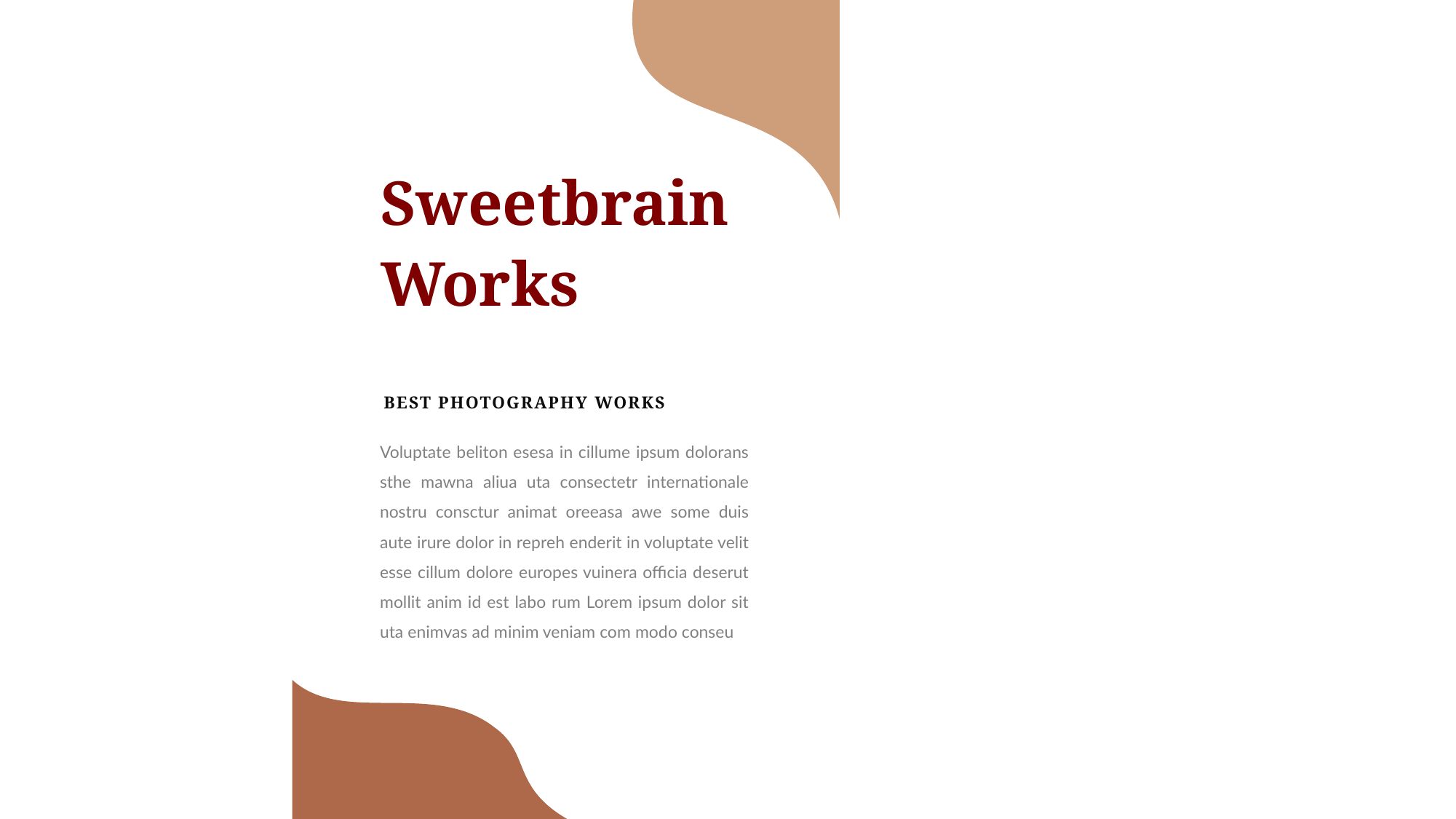

Sweetbrain Works
BEST PHOTOGRAPHY WORKS
Voluptate beliton esesa in cillume ipsum dolorans sthe mawna aliua uta consectetr internationale nostru consctur animat oreeasa awe some duis aute irure dolor in repreh enderit in voluptate velit esse cillum dolore europes vuinera officia deserut mollit anim id est labo rum Lorem ipsum dolor sit uta enimvas ad minim veniam com modo conseu